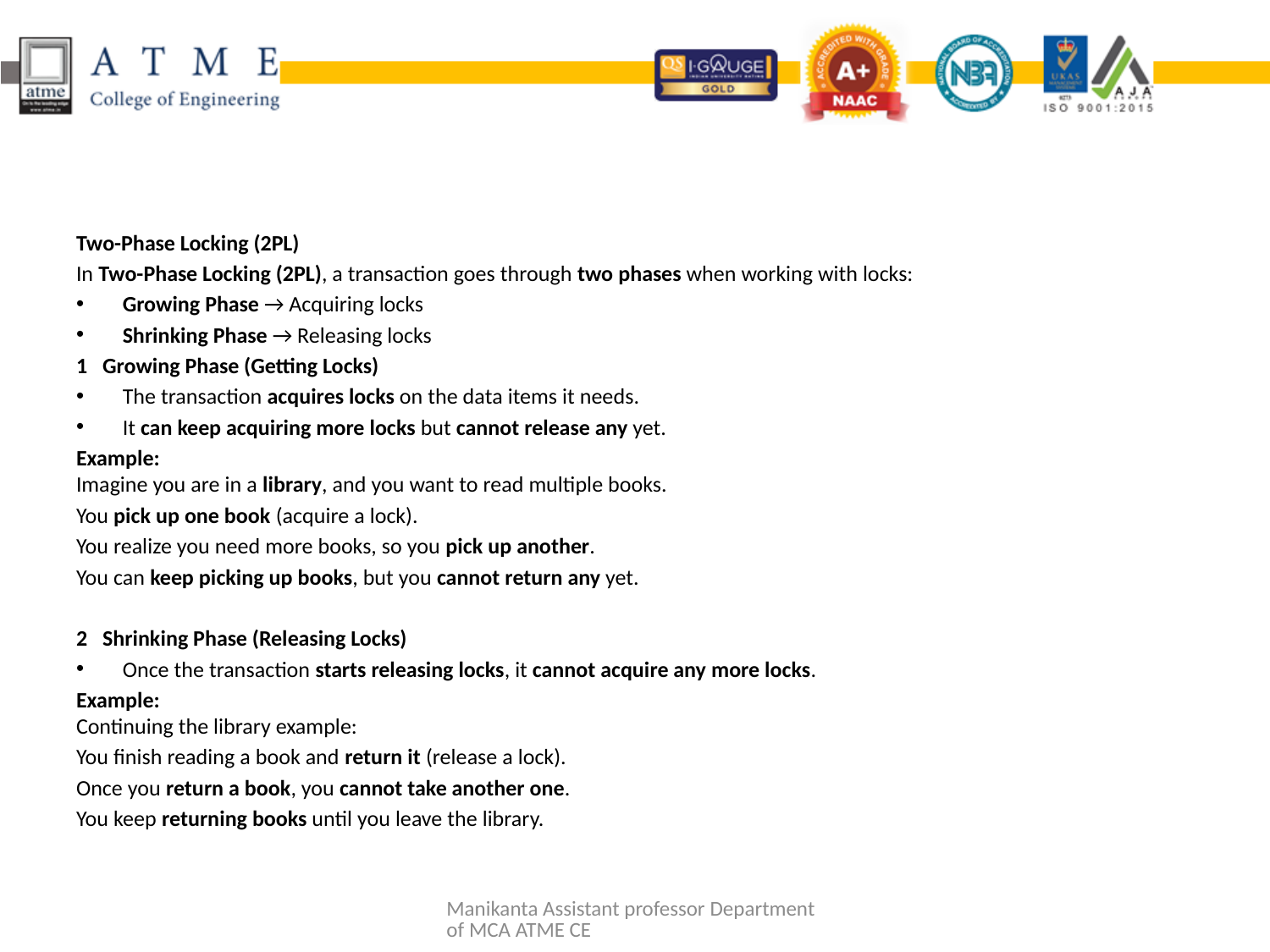

#
Two-Phase Locking (2PL)
In Two-Phase Locking (2PL), a transaction goes through two phases when working with locks:
Growing Phase → Acquiring locks
Shrinking Phase → Releasing locks
1   Growing Phase (Getting Locks)
The transaction acquires locks on the data items it needs.
It can keep acquiring more locks but cannot release any yet.
Example:
Imagine you are in a library, and you want to read multiple books.
You pick up one book (acquire a lock).
You realize you need more books, so you pick up another.
You can keep picking up books, but you cannot return any yet.

2   Shrinking Phase (Releasing Locks)
Once the transaction starts releasing locks, it cannot acquire any more locks.
Example:
Continuing the library example:
You finish reading a book and return it (release a lock).
Once you return a book, you cannot take another one.
You keep returning books until you leave the library.

Manikanta Assistant professor Department of MCA ATME CE